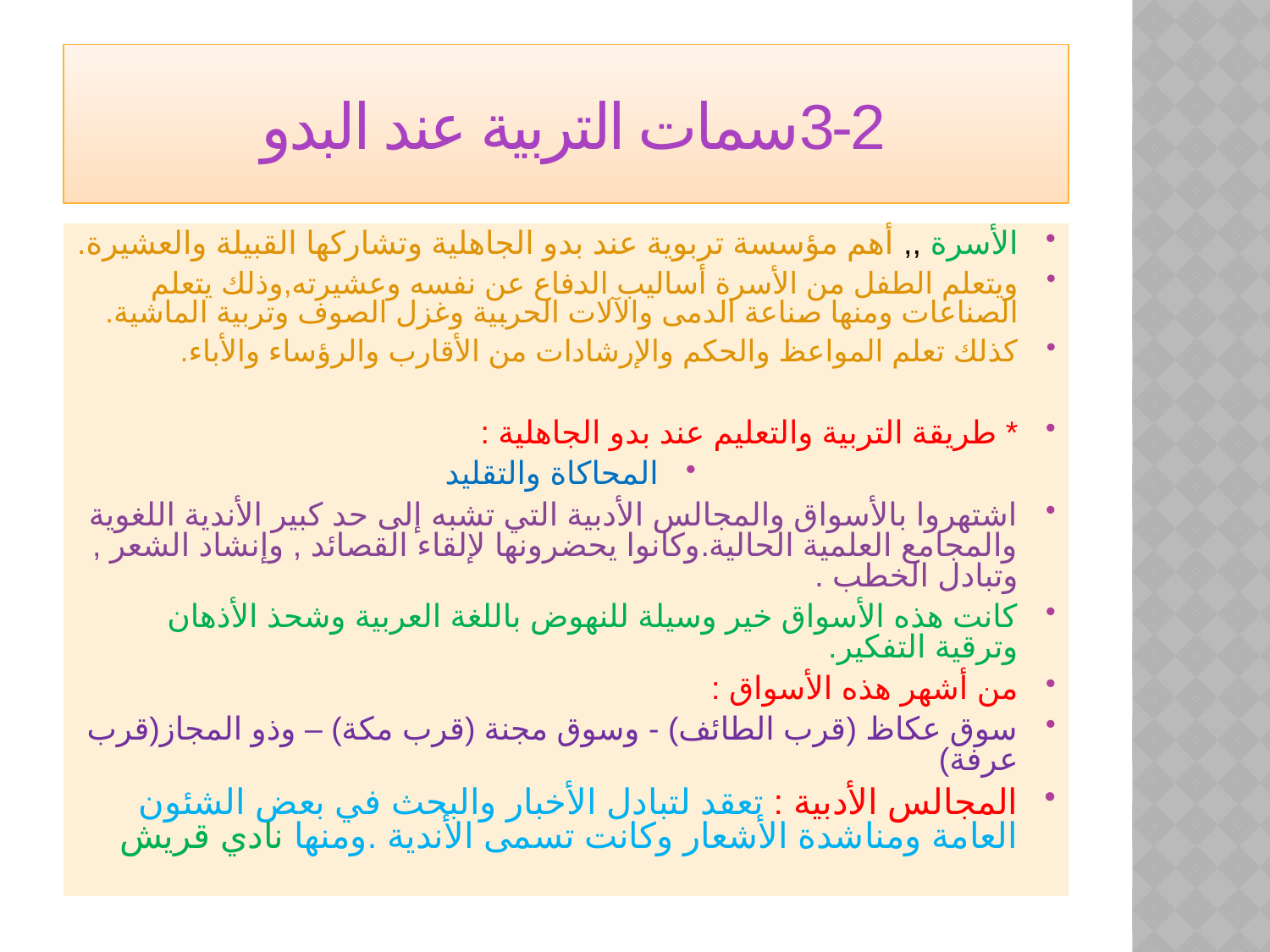

# 3-2سمات التربية عند البدو
الأسرة ,, أهم مؤسسة تربوية عند بدو الجاهلية وتشاركها القبيلة والعشيرة.
ويتعلم الطفل من الأسرة أساليب الدفاع عن نفسه وعشيرته,وذلك يتعلم الصناعات ومنها صناعة الدمى والآلات الحربية وغزل الصوف وتربية الماشية.
كذلك تعلم المواعظ والحكم والإرشادات من الأقارب والرؤساء والأباء.

* طريقة التربية والتعليم عند بدو الجاهلية :
المحاكاة والتقليد
اشتهروا بالأسواق والمجالس الأدبية التي تشبه إلى حد كبير الأندية اللغوية والمجامع العلمية الحالية.وكانوا يحضرونها لإلقاء القصائد , وإنشاد الشعر , وتبادل الخطب .
كانت هذه الأسواق خير وسيلة للنهوض باللغة العربية وشحذ الأذهان وترقية التفكير.
من أشهر هذه الأسواق :
سوق عكاظ (قرب الطائف) - وسوق مجنة (قرب مكة) – وذو المجاز(قرب عرفة)
المجالس الأدبية : تعقد لتبادل الأخبار والبحث في بعض الشئون العامة ومناشدة الأشعار وكانت تسمى الأندية .ومنها نادي قريش